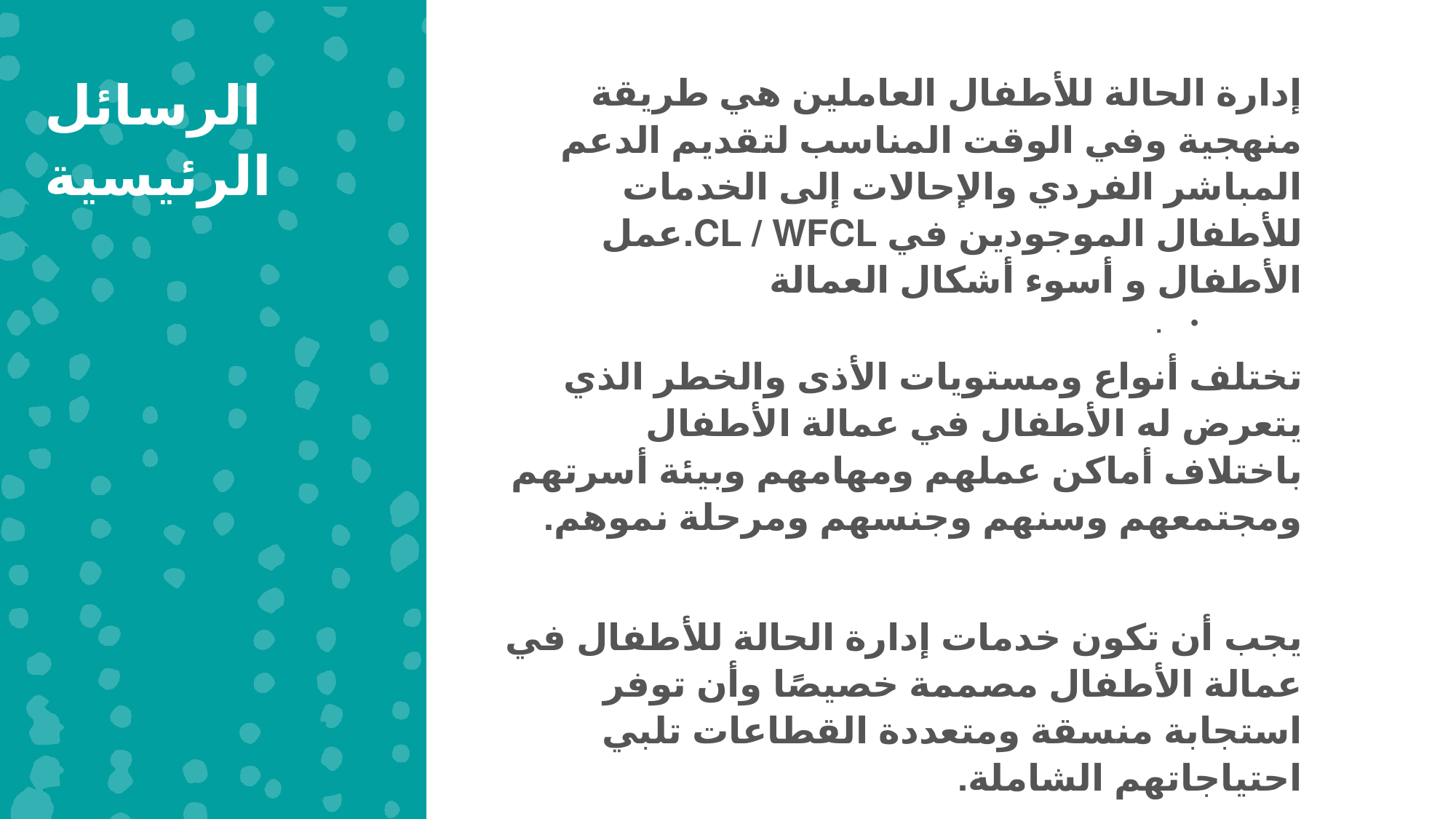

الرسائل الرئيسية
إدارة الحالة للأطفال العاملين هي طريقة منهجية وفي الوقت المناسب لتقديم الدعم المباشر الفردي والإحالات إلى الخدمات للأطفال الموجودين في CL / WFCL.عمل الأطفال و أسوء أشكال العمالة
.
تختلف أنواع ومستويات الأذى والخطر الذي يتعرض له الأطفال في عمالة الأطفال باختلاف أماكن عملهم ومهامهم وبيئة أسرتهم ومجتمعهم وسنهم وجنسهم ومرحلة نموهم.

يجب أن تكون خدمات إدارة الحالة للأطفال في عمالة الأطفال مصممة خصيصًا وأن توفر استجابة منسقة ومتعددة القطاعات تلبي احتياجاتهم الشاملة.